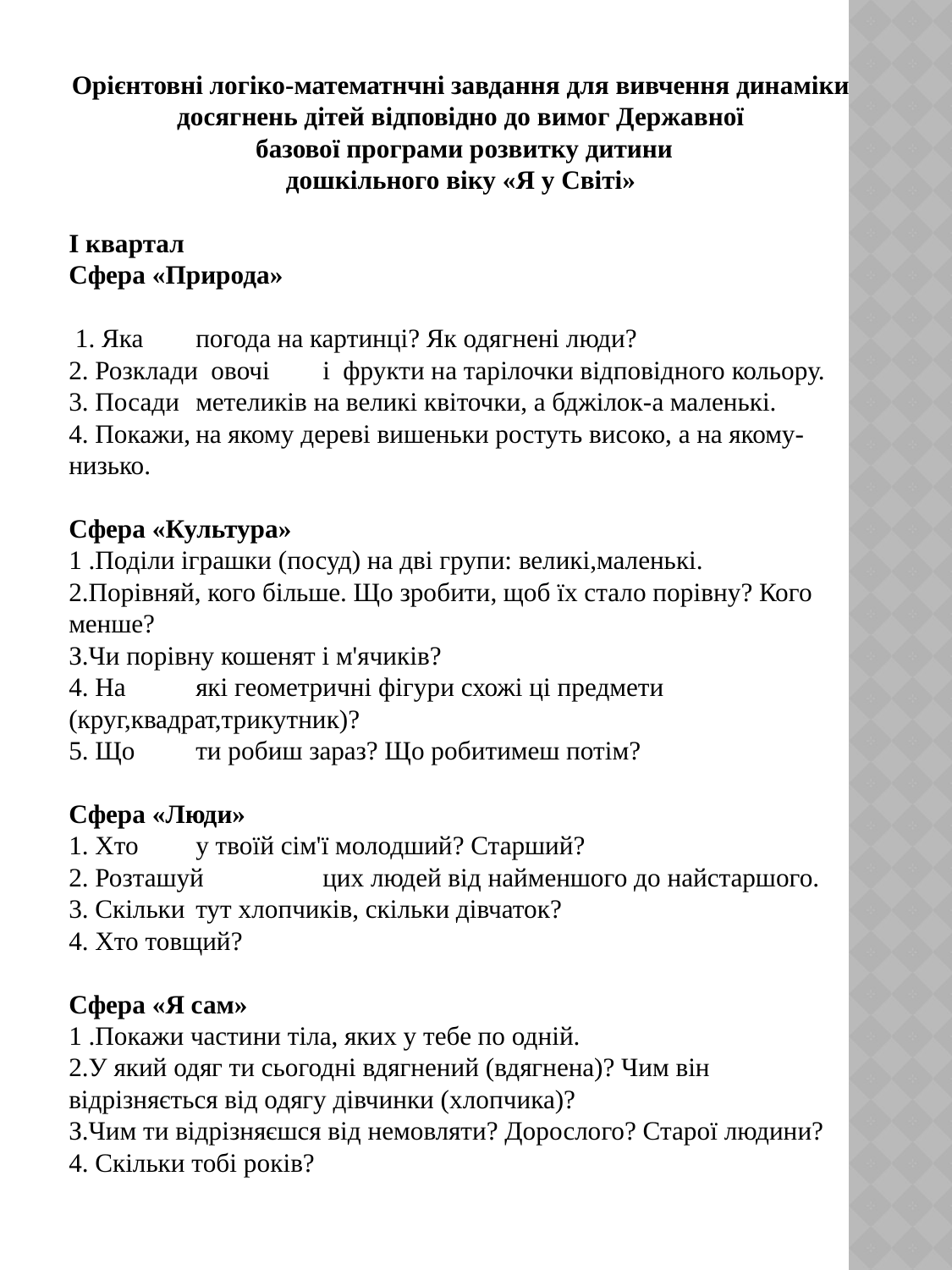

Орієнтовні логіко-математнчні завдання для вивчення динаміки досягнень дітей відповідно до вимог Державної
 базової програми розвитку дитини
дошкільного віку «Я у Світі»

І квартал
Сфера «Природа»

 1. Яка	погода на картинці? Як одягнені люди?
2. Розклади  овочі	і  фрукти на тарілочки відповідного кольору.
3. Посади	метеликів на великі квіточки, а бджілок-а маленькі.
4. Покажи,	на якому дереві вишеньки ростуть високо, а на якому-низько.

Сфера «Культура»
1 .Поділи іграшки (посуд) на дві групи: великі,маленькі.
2.Порівняй, кого більше. Що зробити, щоб їх стало порівну? Кого менше?
З.Чи порівну кошенят і м'ячиків?
4. На	які геометричні фігури схожі ці предмети (круг,квадрат,трикутник)?
5. Що	ти робиш зараз? Що робитимеш потім?

Сфера «Люди»
1. Хто	у твоїй сім'ї молодший? Старший?
2. Розташуй	цих людей від найменшого до найстаршого.
3. Скільки	тут хлопчиків, скільки дівчаток?
4. Хто товщий?

Сфера «Я сам»
1 .Покажи частини тіла, яких у тебе по одній.
2.У який одяг ти сьогодні вдягнений (вдягнена)? Чим він відрізняється від одягу дівчинки (хлопчика)?
З.Чим ти відрізняєшся від немовляти? Дорослого? Старої людини?
4. Скільки тобі років?